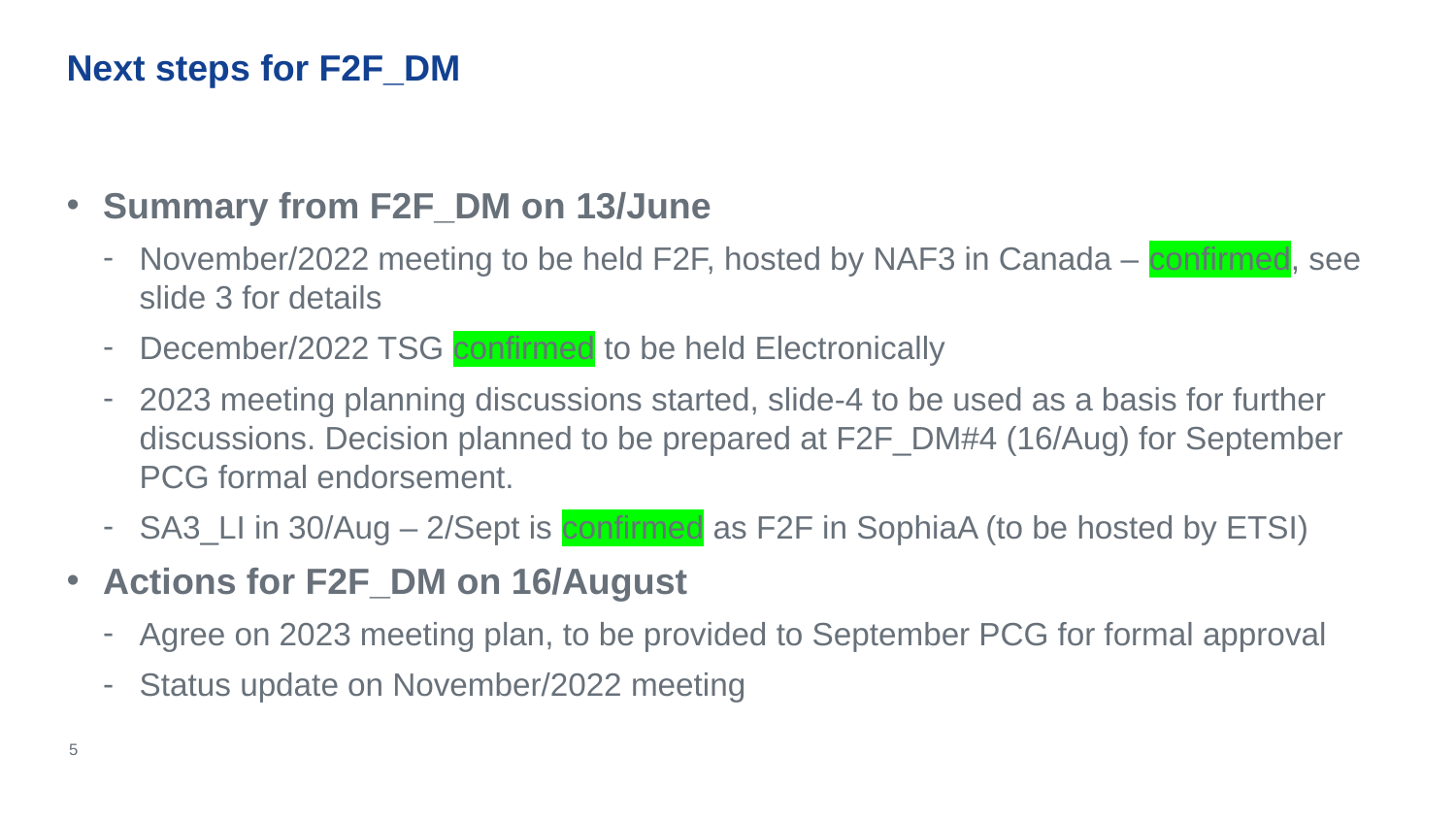

# Next steps for F2F_DM
Summary from F2F_DM on 13/June
November/2022 meeting to be held F2F, hosted by NAF3 in Canada – confirmed, see slide 3 for details
December/2022 TSG confirmed to be held Electronically
2023 meeting planning discussions started, slide-4 to be used as a basis for further discussions. Decision planned to be prepared at F2F_DM#4 (16/Aug) for September PCG formal endorsement.
SA3_LI in 30/Aug – 2/Sept is confirmed as F2F in SophiaA (to be hosted by ETSI)
Actions for F2F_DM on 16/August
Agree on 2023 meeting plan, to be provided to September PCG for formal approval
Status update on November/2022 meeting